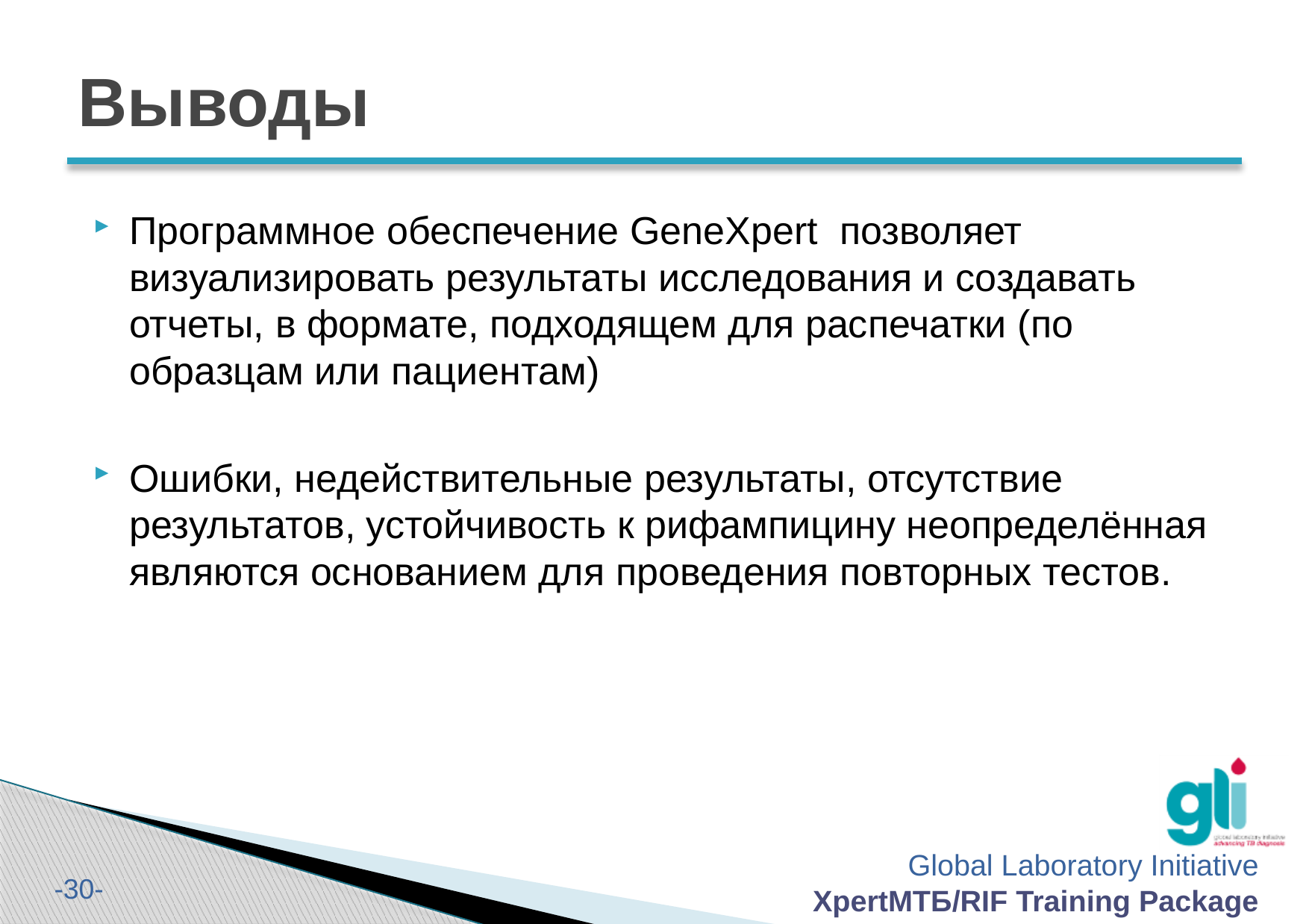

# Выводы

Программное обеспечение GeneXpert  позволяет визуализировать результаты исследования и создавать отчеты, в формате, подходящем для распечатки (по образцам или пациентам)

Ошибки, недействительные результаты, отсутствие результатов, устойчивость к рифампицину неопределённая являются основанием для проведения повторных тестов.